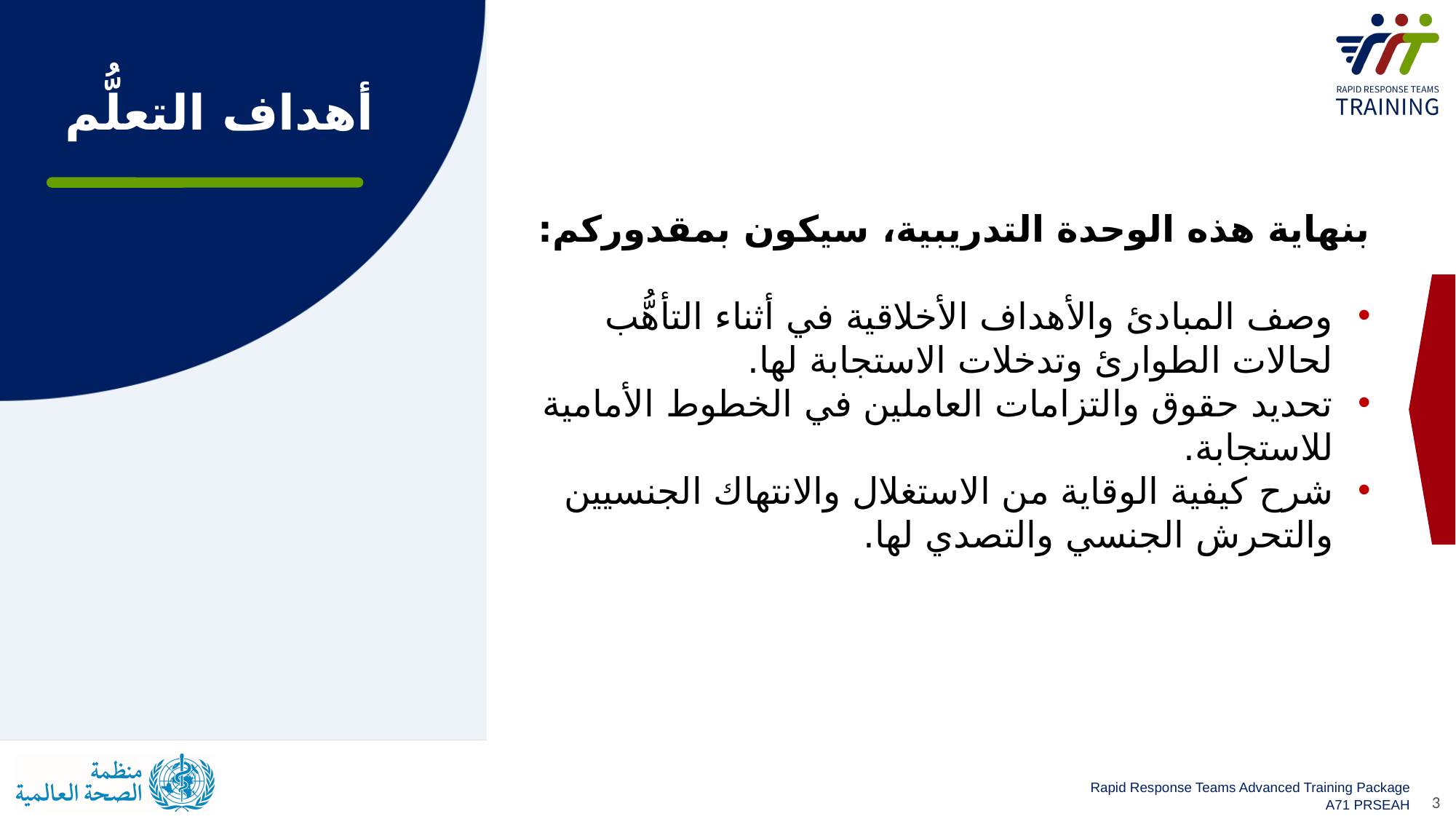

# أهداف التعلُّم

بنهاية هذه الوحدة التدريبية، سيكون بمقدوركم:

وصف المبادئ والأهداف الأخلاقية في أثناء التأهُّب لحالات الطوارئ وتدخلات الاستجابة لها.
تحديد حقوق والتزامات العاملين في الخطوط الأمامية للاستجابة.
شرح كيفية الوقاية من الاستغلال والانتهاك الجنسيين والتحرش الجنسي والتصدي لها.
3